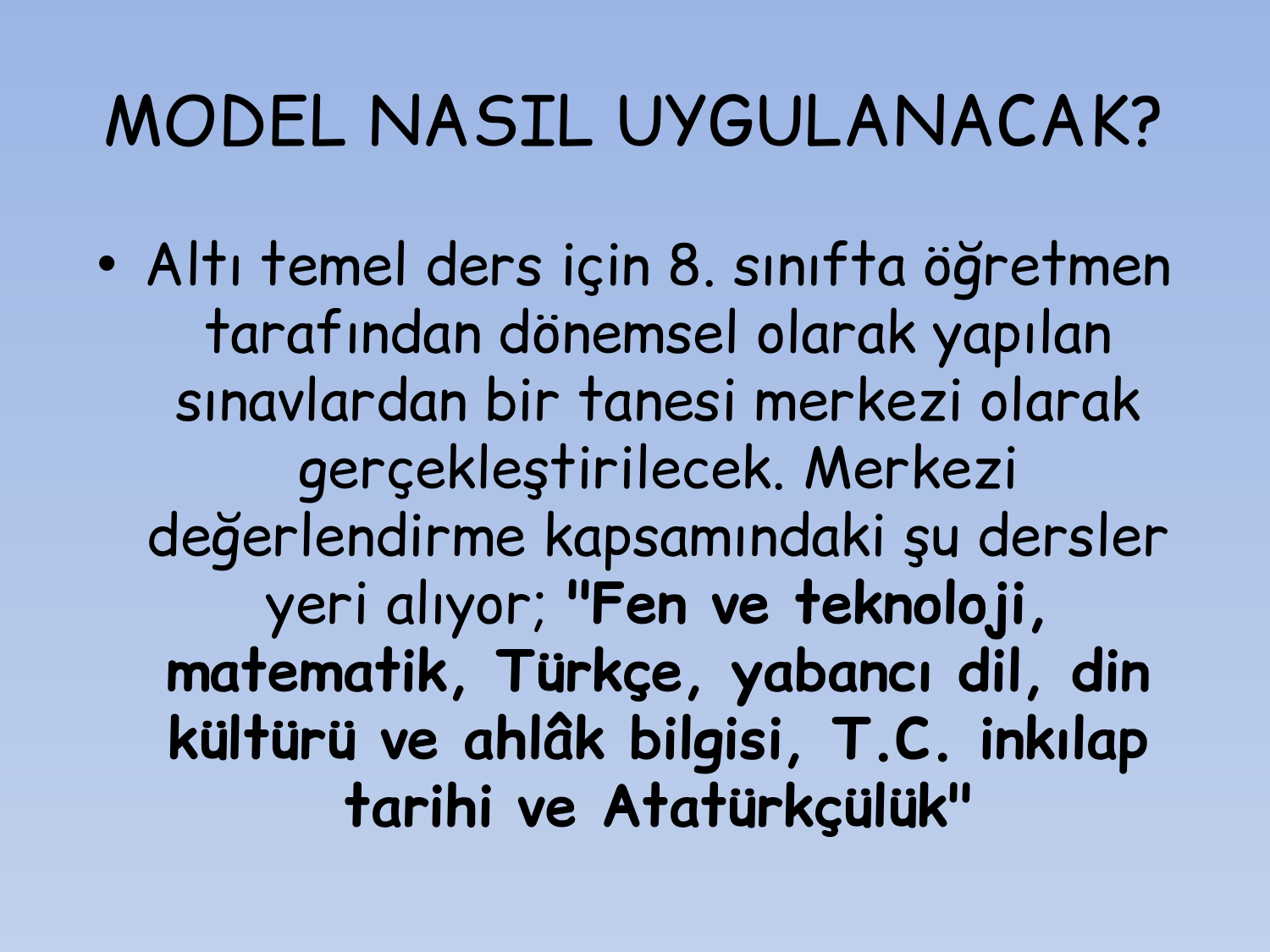

# MODEL NASIL UYGULANACAK?
Altı temel ders için 8. sınıfta öğretmen tarafından dönemsel olarak yapılan sınavlardan bir tanesi merkezi olarak gerçekleştirilecek. Merkezi değerlendirme kapsamındaki şu dersler yeri alıyor; "Fen ve teknoloji, matematik, Türkçe, yabancı dil, din kültürü ve ahlâk bilgisi, T.C. inkılap tarihi ve Atatürkçülük"